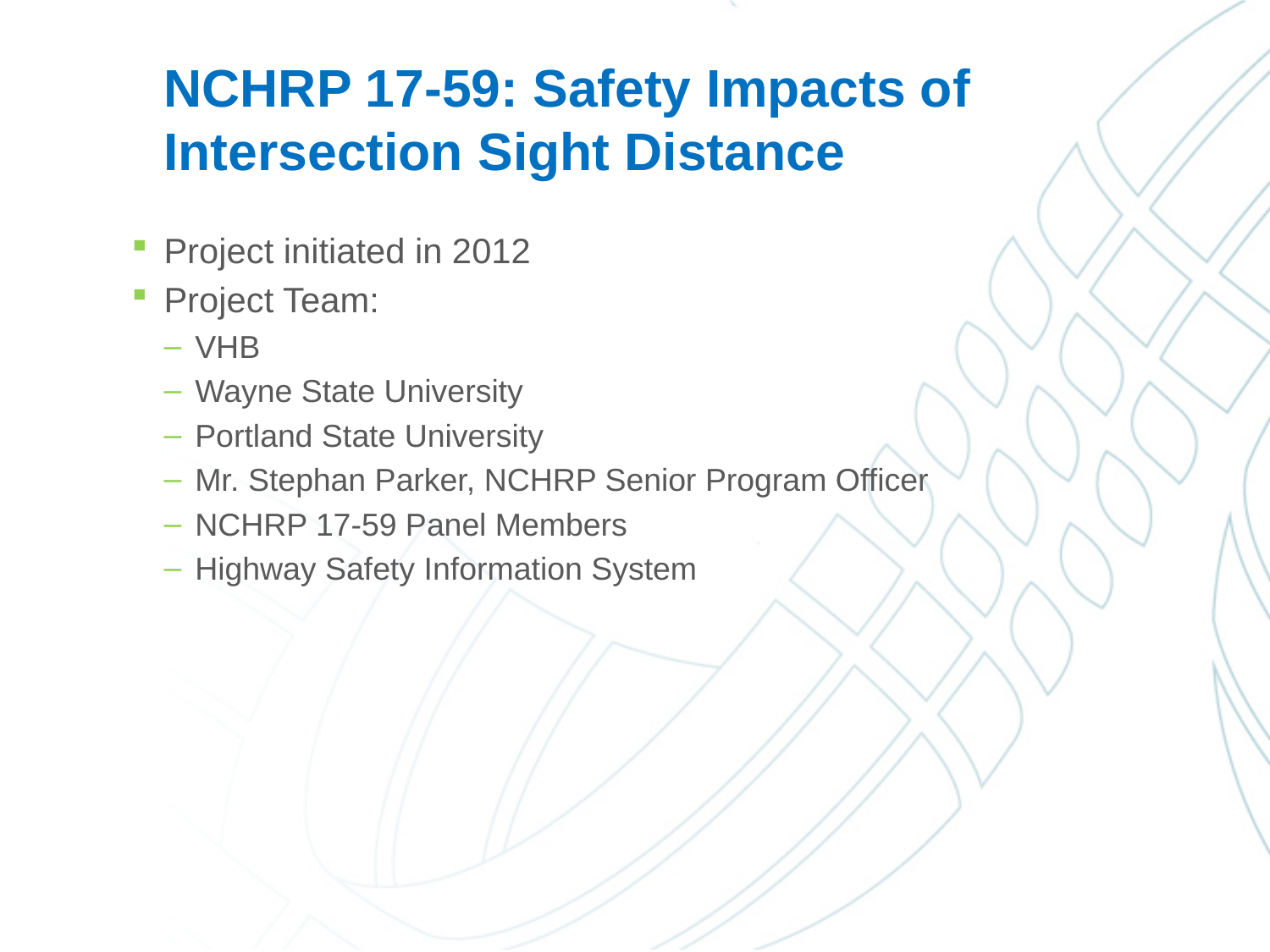

# NCHRP 17-59: Safety Impacts of Intersection Sight Distance
Project initiated in 2012
Project Team:
VHB
Wayne State University
Portland State University
Mr. Stephan Parker, NCHRP Senior Program Officer
NCHRP 17-59 Panel Members
Highway Safety Information System